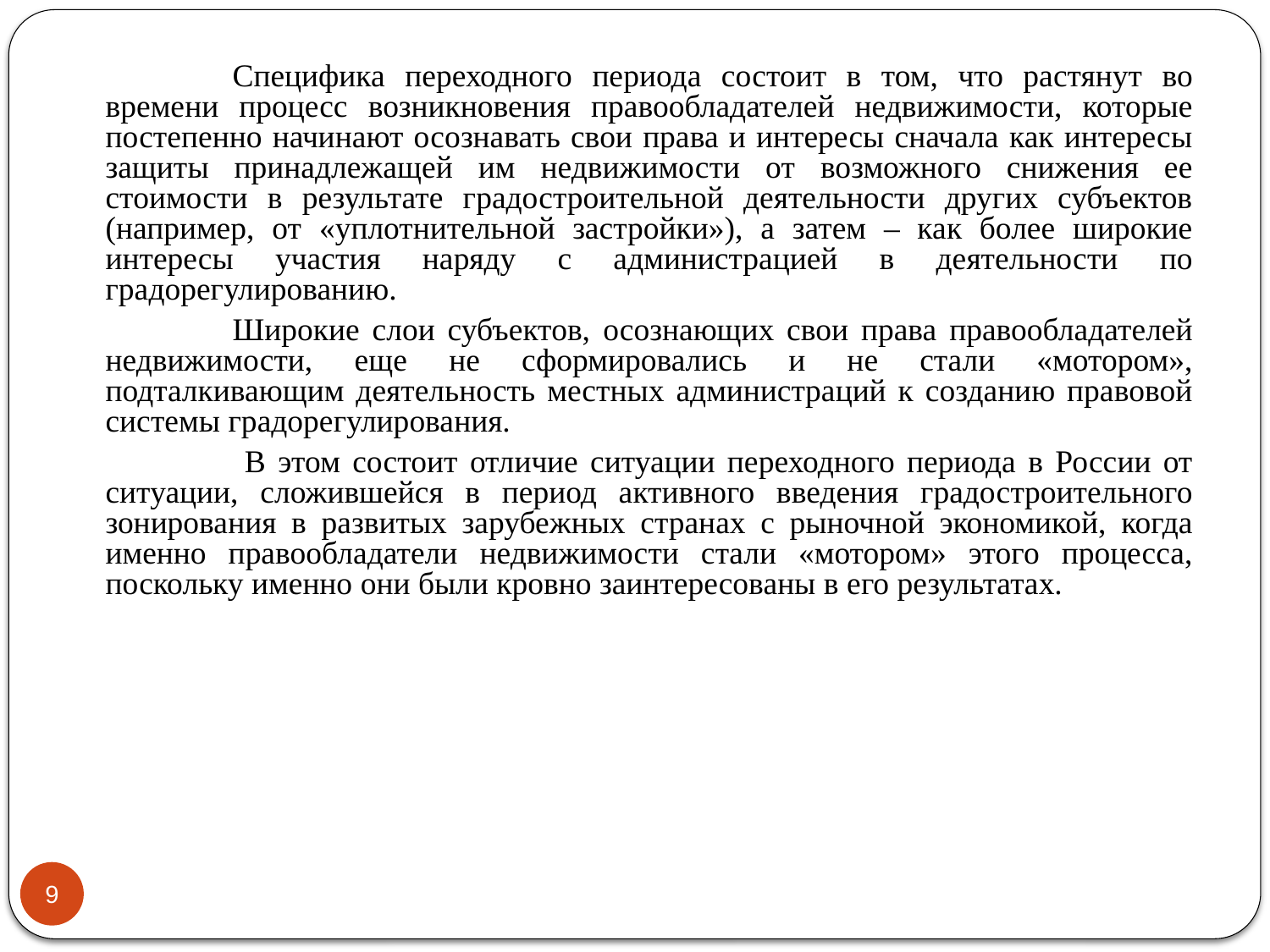

Специфика переходного периода состоит в том, что растянут во времени процесс возникновения правообладателей недвижимости, которые постепенно начинают осознавать свои права и интересы сначала как интересы защиты принадлежащей им недвижимости от возможного снижения ее стоимости в результате градостроительной деятельности других субъектов (например, от «уплотнительной застройки»), а затем – как более широкие интересы участия наряду с администрацией в деятельности по градорегулированию.
		Широкие слои субъектов, осознающих свои права правообладателей недвижимости, еще не сформировались и не стали «мотором», подталкивающим деятельность местных администраций к созданию правовой системы градорегулирования.
		 В этом состоит отличие ситуации переходного периода в России от ситуации, сложившейся в период активного введения градостроительного зонирования в развитых зарубежных странах с рыночной экономикой, когда именно правообладатели недвижимости стали «мотором» этого процесса, поскольку именно они были кровно заинтересованы в его результатах.
9